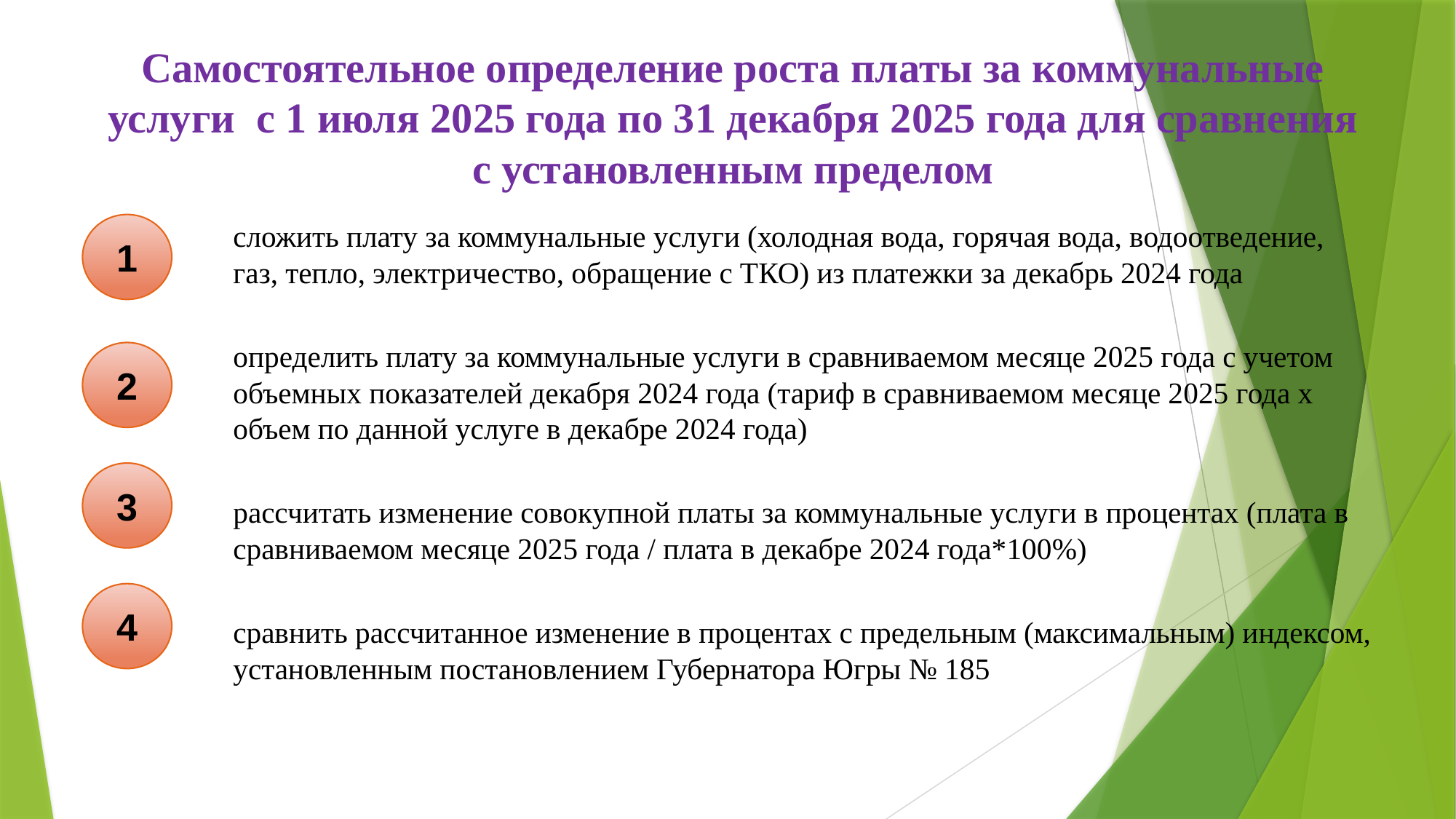

# Самостоятельное определение роста платы за коммунальные услуги  с 1 июля 2025 года по 31 декабря 2025 года для сравнения с установленным пределом
сложить плату за коммунальные услуги (холодная вода, горячая вода, водоотведение, газ, тепло, электричество, обращение с ТКО) из платежки за декабрь 2024 года

определить плату за коммунальные услуги в сравниваемом месяце 2025 года с учетом объемных показателей декабря 2024 года (тариф в сравниваемом месяце 2025 года х объем по данной услуге в декабре 2024 года)

рассчитать изменение совокупной платы за коммунальные услуги в процентах (плата в сравниваемом месяце 2025 года / плата в декабре 2024 года*100%)

сравнить рассчитанное изменение в процентах с предельным (максимальным) индексом, установленным постановлением Губернатора Югры № 185
1
2
3
4